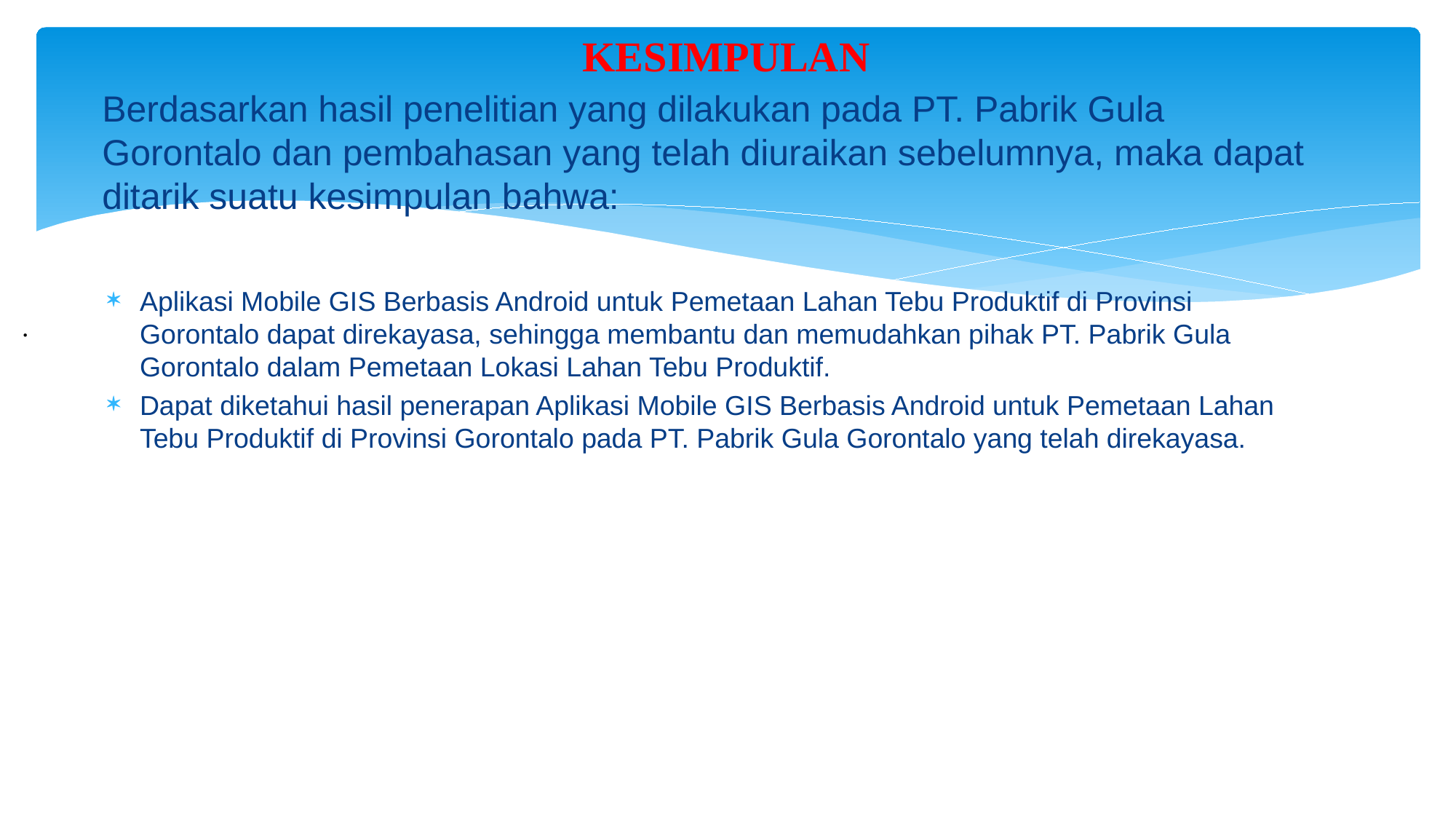

KESIMPULAN

# Berdasarkan hasil penelitian yang dilakukan pada PT. Pabrik Gula Gorontalo dan pembahasan yang telah diuraikan sebelumnya, maka dapat ditarik suatu kesimpulan bahwa:
Aplikasi Mobile GIS Berbasis Android untuk Pemetaan Lahan Tebu Produktif di Provinsi Gorontalo dapat direkayasa, sehingga membantu dan memudahkan pihak PT. Pabrik Gula Gorontalo dalam Pemetaan Lokasi Lahan Tebu Produktif.
Dapat diketahui hasil penerapan Aplikasi Mobile GIS Berbasis Android untuk Pemetaan Lahan Tebu Produktif di Provinsi Gorontalo pada PT. Pabrik Gula Gorontalo yang telah direkayasa.

.